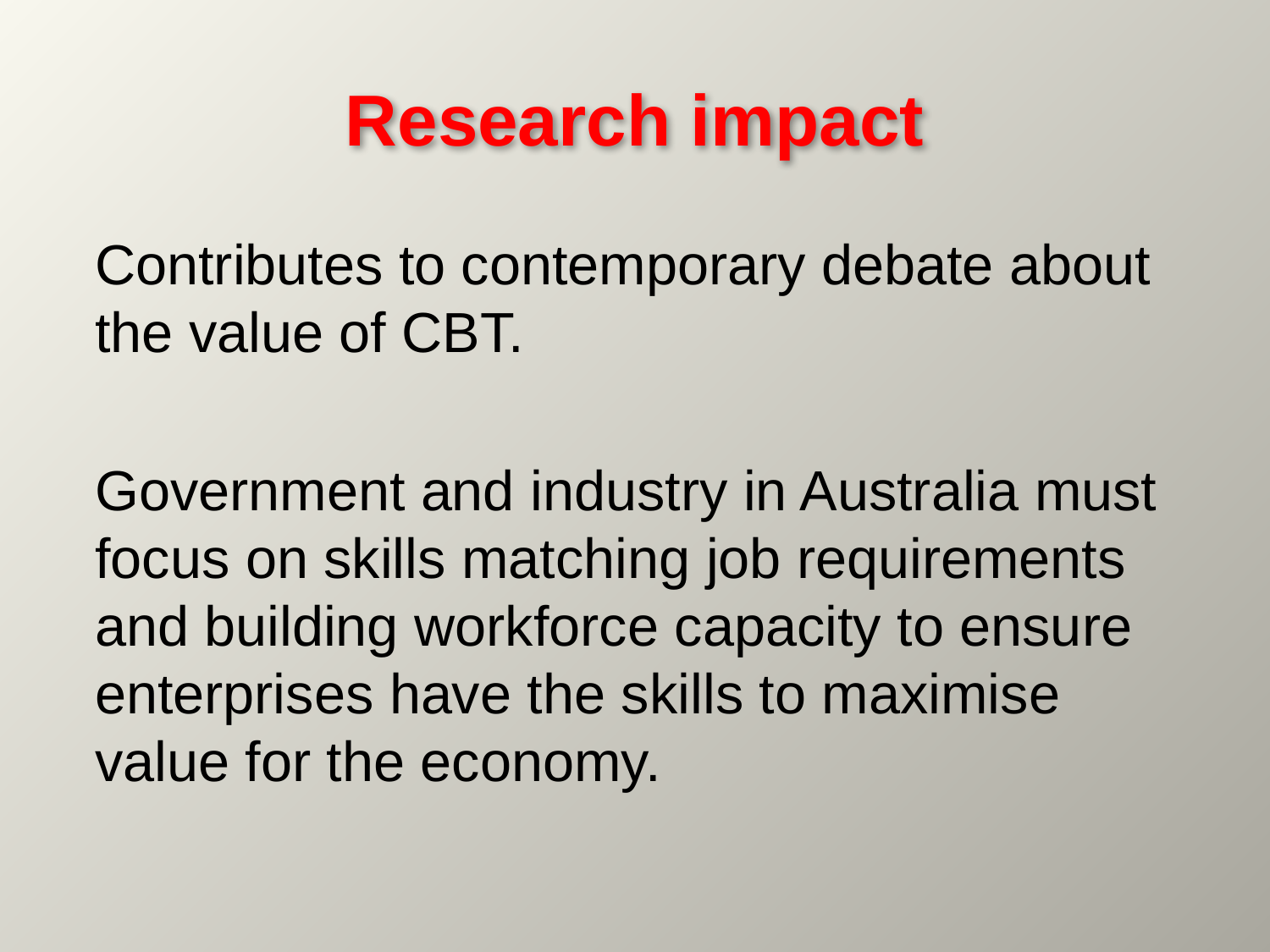

# Research impact
Contributes to contemporary debate about the value of CBT.

Government and industry in Australia must focus on skills matching job requirements and building workforce capacity to ensure enterprises have the skills to maximise value for the economy.